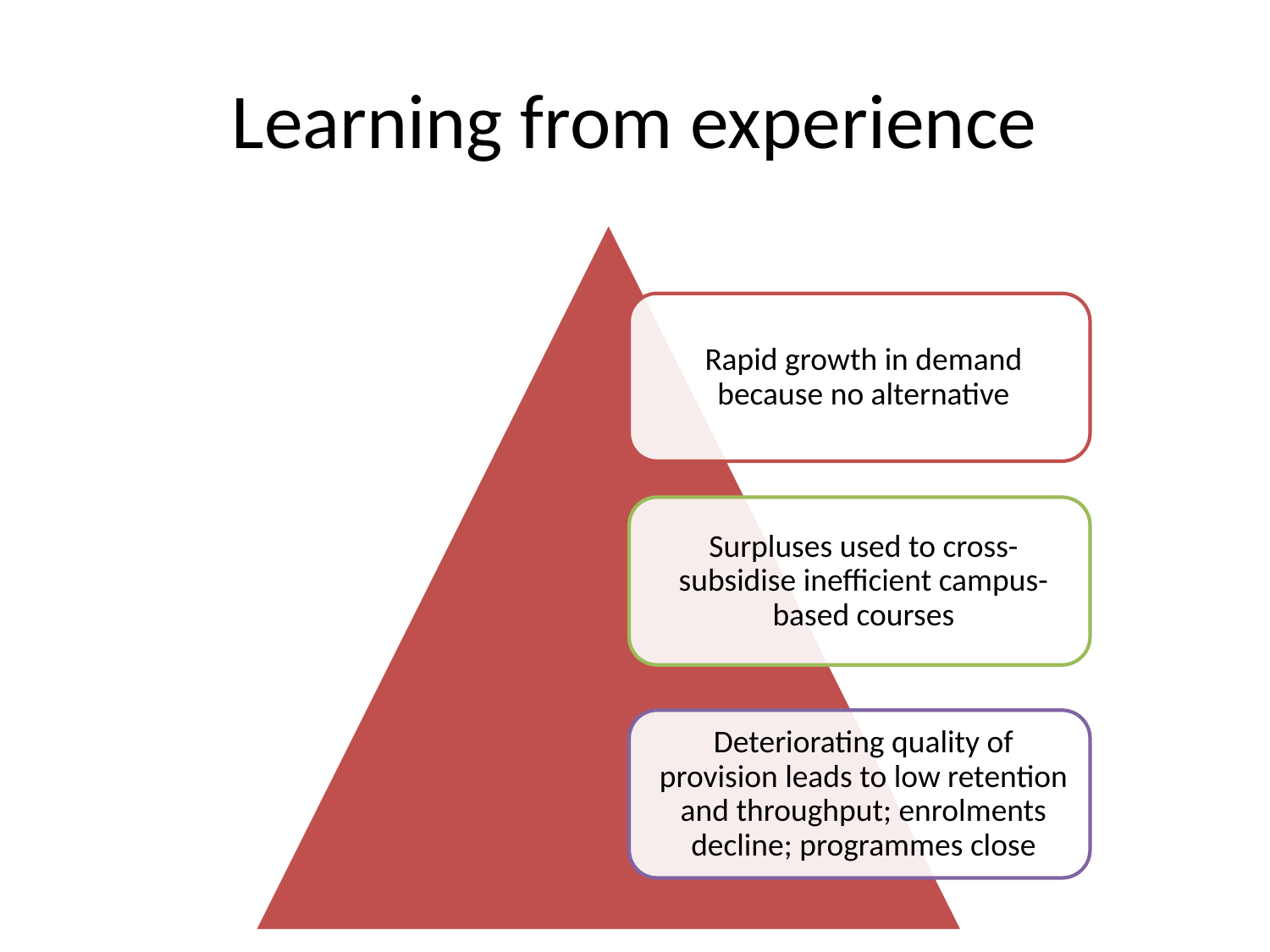

# Learning from experience
Rapid growth in demand because no alternative
Surpluses used to cross-subsidise inefficient campus-based courses
Deteriorating quality of provision leads to low retention and throughput; enrolments decline; programmes close